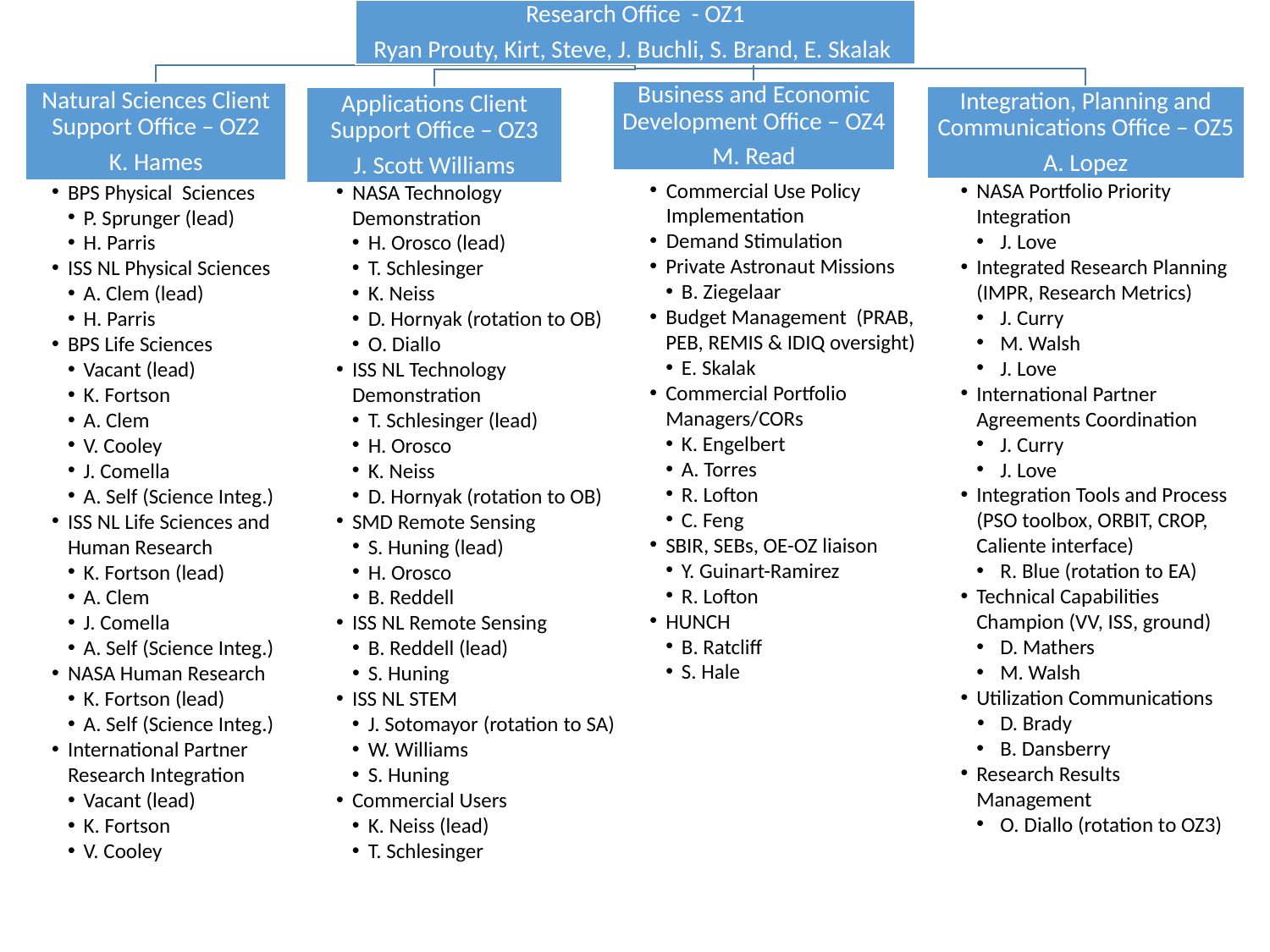

Research Office  - OZ1
Ryan Prouty, Kirt, Steve, J. Buchli, S. Brand, E. Skalak
Natural Sciences Client Support Office – OZ2
K. Hames
Applications Client Support Office – OZ3
J. Scott Williams
Business and Economic Development Office – OZ4
M. Read
Integration, Planning and Communications Office – OZ5
A. Lopez
Commercial Use Policy Implementation
Demand Stimulation
Private Astronaut Missions
B. Ziegelaar
Budget Management  (PRAB, PEB, REMIS & IDIQ oversight)
E. Skalak
Commercial Portfolio Managers/CORs
K. Engelbert
A. Torres
R. Lofton
C. Feng
SBIR, SEBs, OE-OZ liaison
Y. Guinart-Ramirez
R. Lofton
HUNCH
B. Ratcliff
S. Hale
NASA Portfolio Priority Integration
J. Love
Integrated Research Planning (IMPR, Research Metrics)
J. Curry
M. Walsh
J. Love
International Partner Agreements Coordination
J. Curry
J. Love
Integration Tools and Process (PSO toolbox, ORBIT, CROP, Caliente interface)
R. Blue (rotation to EA)
Technical Capabilities Champion (VV, ISS, ground)
D. Mathers
M. Walsh
Utilization Communications
D. Brady
B. Dansberry
Research Results Management
O. Diallo (rotation to OZ3)
BPS Physical  Sciences
P. Sprunger (lead)
H. Parris
ISS NL Physical Sciences
A. Clem (lead)
H. Parris
BPS Life Sciences
Vacant (lead)
K. Fortson
A. Clem
V. Cooley
J. Comella
A. Self (Science Integ.)
ISS NL Life Sciences and Human Research
K. Fortson (lead)
A. Clem
J. Comella
A. Self (Science Integ.)
NASA Human Research
K. Fortson (lead)
A. Self (Science Integ.)
International Partner Research Integration
Vacant (lead)
K. Fortson
V. Cooley
NASA Technology Demonstration
H. Orosco (lead)
T. Schlesinger
K. Neiss
D. Hornyak (rotation to OB)
O. Diallo
ISS NL Technology Demonstration
T. Schlesinger (lead)
H. Orosco
K. Neiss
D. Hornyak (rotation to OB)
SMD Remote Sensing
S. Huning (lead)
H. Orosco
B. Reddell
ISS NL Remote Sensing
B. Reddell (lead)
S. Huning
ISS NL STEM
J. Sotomayor (rotation to SA)
W. Williams
S. Huning
Commercial Users
K. Neiss (lead)
T. Schlesinger